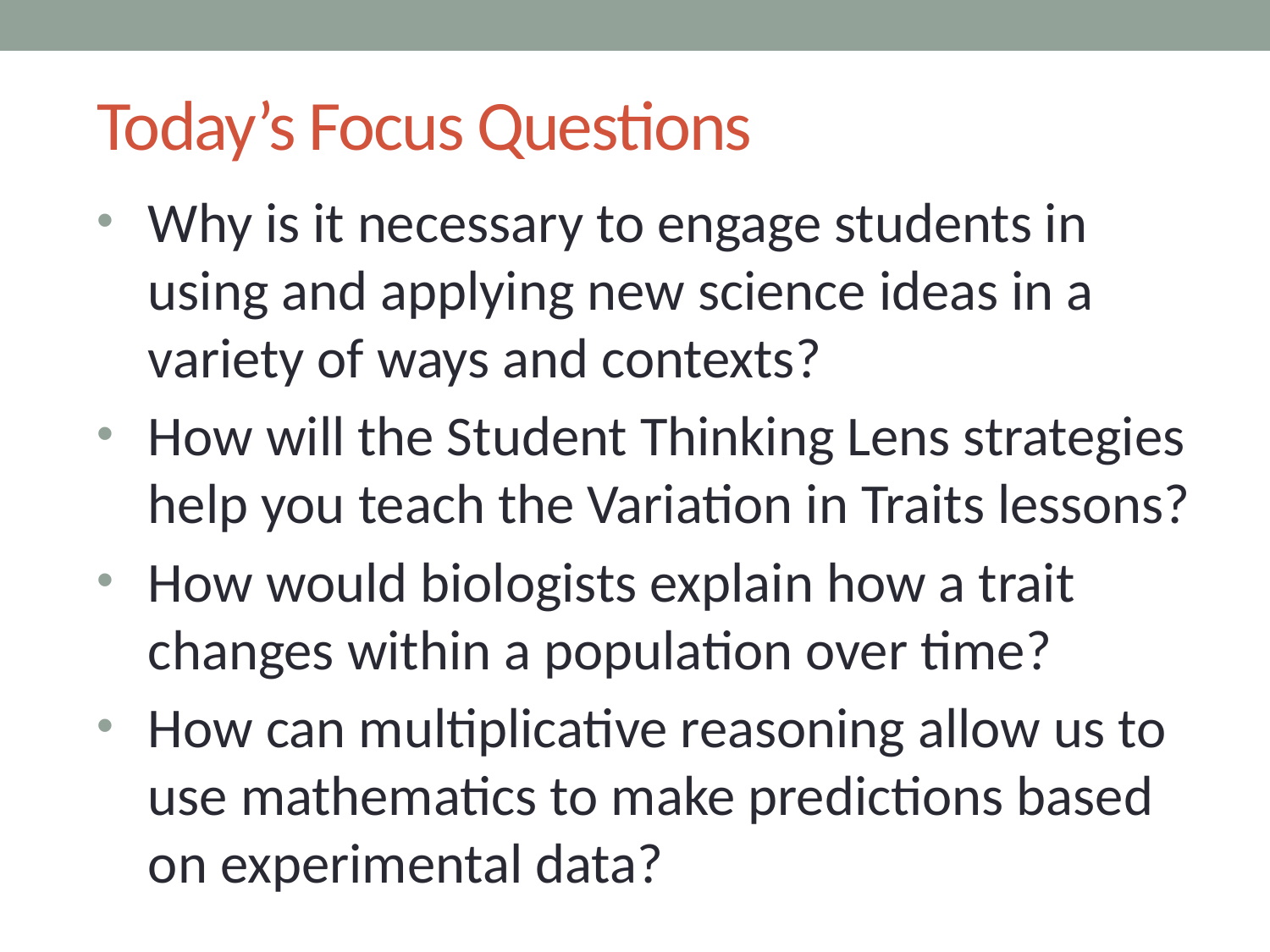

# Today’s Focus Questions
Why is it necessary to engage students in using and applying new science ideas in a variety of ways and contexts?
How will the Student Thinking Lens strategies help you teach the Variation in Traits lessons?
How would biologists explain how a trait changes within a population over time?
How can multiplicative reasoning allow us to use mathematics to make predictions based on experimental data?